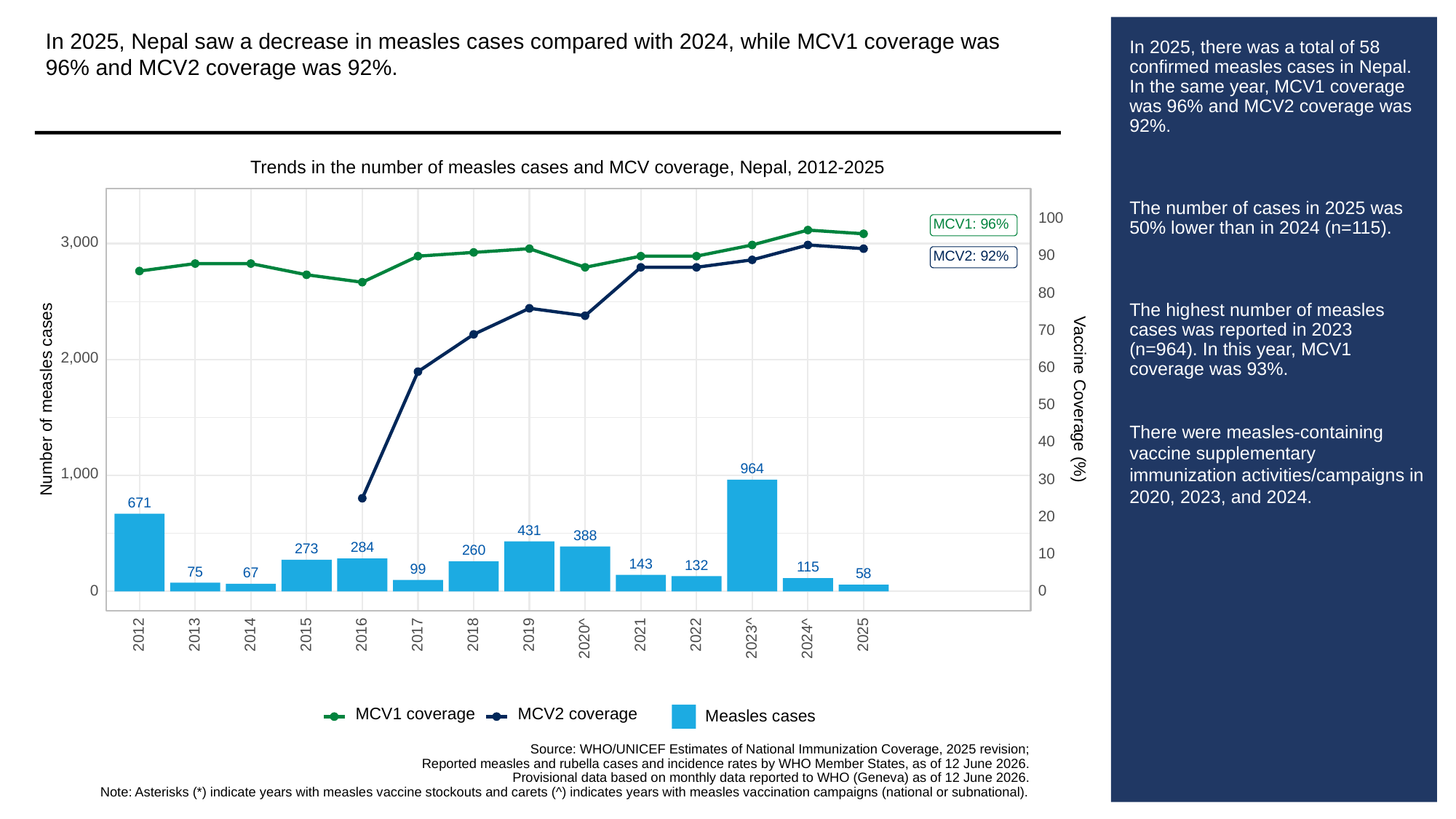

In 2025, Nepal saw a decrease in measles cases compared with 2024, while MCV1 coverage was 96% and MCV2 coverage was 92%.
# In 2025, there was a total of 58 confirmed measles cases in Nepal. In the same year, MCV1 coverage was 96% and MCV2 coverage was 92%.

The number of cases in 2025 was 50% lower than in 2024 (n=115).

The highest number of measles cases was reported in 2023 (n=964). In this year, MCV1 coverage was 93%.

There were measles-containing vaccine supplementary immunization activities/campaigns in 2020, 2023, and 2024.

Trends in the number of measles cases and MCV coverage, Nepal, 2012-2025

100

MCV1: 96%

3,000

90
MCV2: 92%

80

70

2,000

60

Vaccine Coverage (%)
Number of measles cases
50

40
964
1,000
30

671
20

431
388

284
273
260

10

143

132

115
99
75
67
58

0
0

2013
2012
2014
2015
2016
2017
2018
2019
2021
2022
2025
2023^
2020^
2024^

MCV1 coverage
MCV2 coverage
Measles cases

Source: WHO/UNICEF Estimates of National Immunization Coverage, 2025 revision;
Reported measles and rubella cases and incidence rates by WHO Member States, as of 12 June 2026.
Provisional data based on monthly data reported to WHO (Geneva) as of 12 June 2026.
Note: Asterisks (*) indicate years with measles vaccine stockouts and carets (^) indicates years with measles vaccination campaigns (national or subnational).